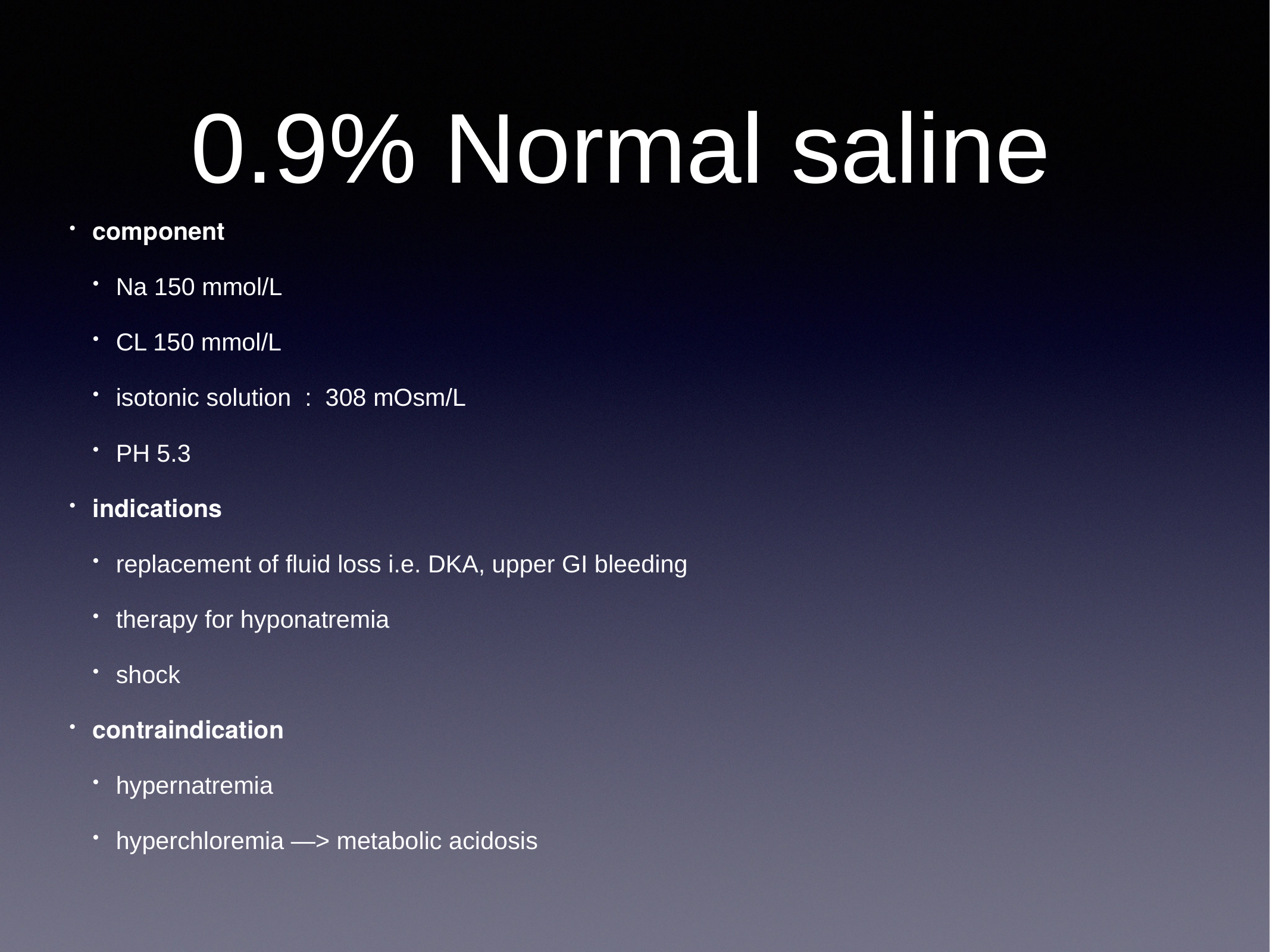

# 0.9% Normal saline
component
Na 150 mmol/L
CL 150 mmol/L
isotonic solution  :  308 mOsm/L
PH 5.3
indications
replacement of fluid loss i.e. DKA, upper GI bleeding
therapy for hyponatremia
shock
contraindication
hypernatremia
hyperchloremia —> metabolic acidosis